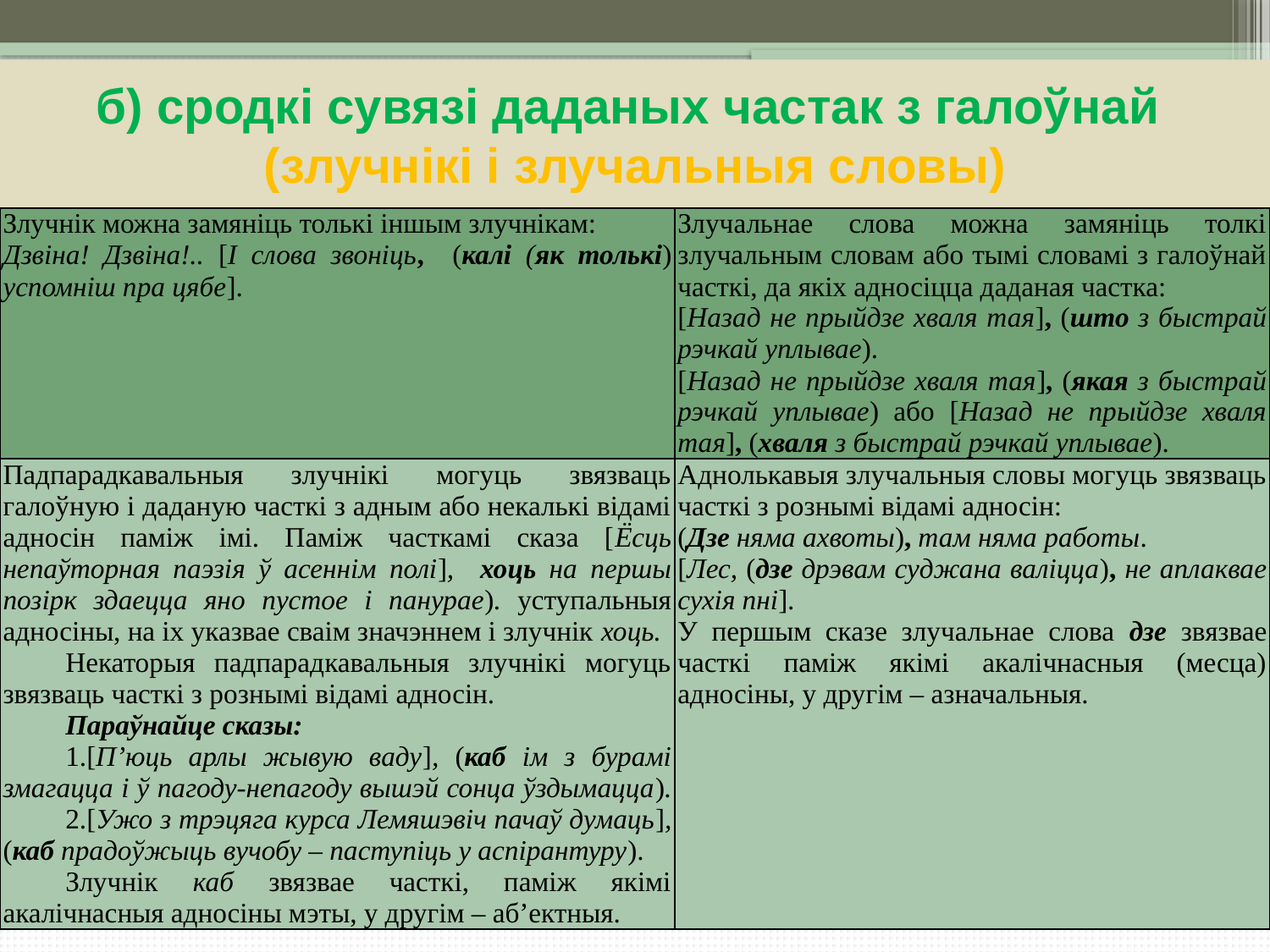

# б) сродкі сувязі даданых частак з галоўнай (злучнікі і злучальныя словы)
| Злучнік можна замяніць толькі іншым злучнікам: Дзвіна! Дзвіна!.. [І слова звоніць, (калі (як толькі) успомніш пра цябе]. | Злучальнае слова можна замяніць толкі злучальным словам або тымі словамі з галоўнай часткі, да якіх адносіцца даданая частка: [Назад не прыйдзе хваля тая], (што з быстрай рэчкай уплывае). [Назад не прыйдзе хваля тая], (якая з быстрай рэчкай уплывае) або [Назад не прыйдзе хваля тая], (хваля з быстрай рэчкай уплывае). |
| --- | --- |
| Падпарадкавальныя злучнікі могуць звязваць галоўную і даданую часткі з адным або некалькі відамі адносін паміж імі. Паміж часткамі сказа [Ёсць непаўторная паэзія ў асеннім полі], хоць на першы позірк здаецца яно пустое і панурае). уступальныя адносіны, на іх указвае сваім значэннем і злучнік хоць. Некаторыя падпарадкавальныя злучнікі могуць звязваць часткі з рознымі відамі адносін. Параўнайце сказы: [П’юць арлы жывую ваду], (каб ім з бурамі змагацца і ў пагоду-непагоду вышэй сонца ўздымацца). [Ужо з трэцяга курса Лемяшэвіч пачаў думаць], (каб прадоўжыць вучобу – паступіць у аспірантуру). Злучнік каб звязвае часткі, паміж якімі акалічнасныя адносіны мэты, у другім – аб’ектныя. | Аднолькавыя злучальныя словы могуць звязваць часткі з рознымі відамі адносін: (Дзе няма ахвоты), там няма работы. [Лес, (дзе дрэвам суджана валіцца), не аплаквае сухія пні]. У першым сказе злучальнае слова дзе звязвае часткі паміж якімі акалічнасныя (месца) адносіны, у другім – азначальныя. |